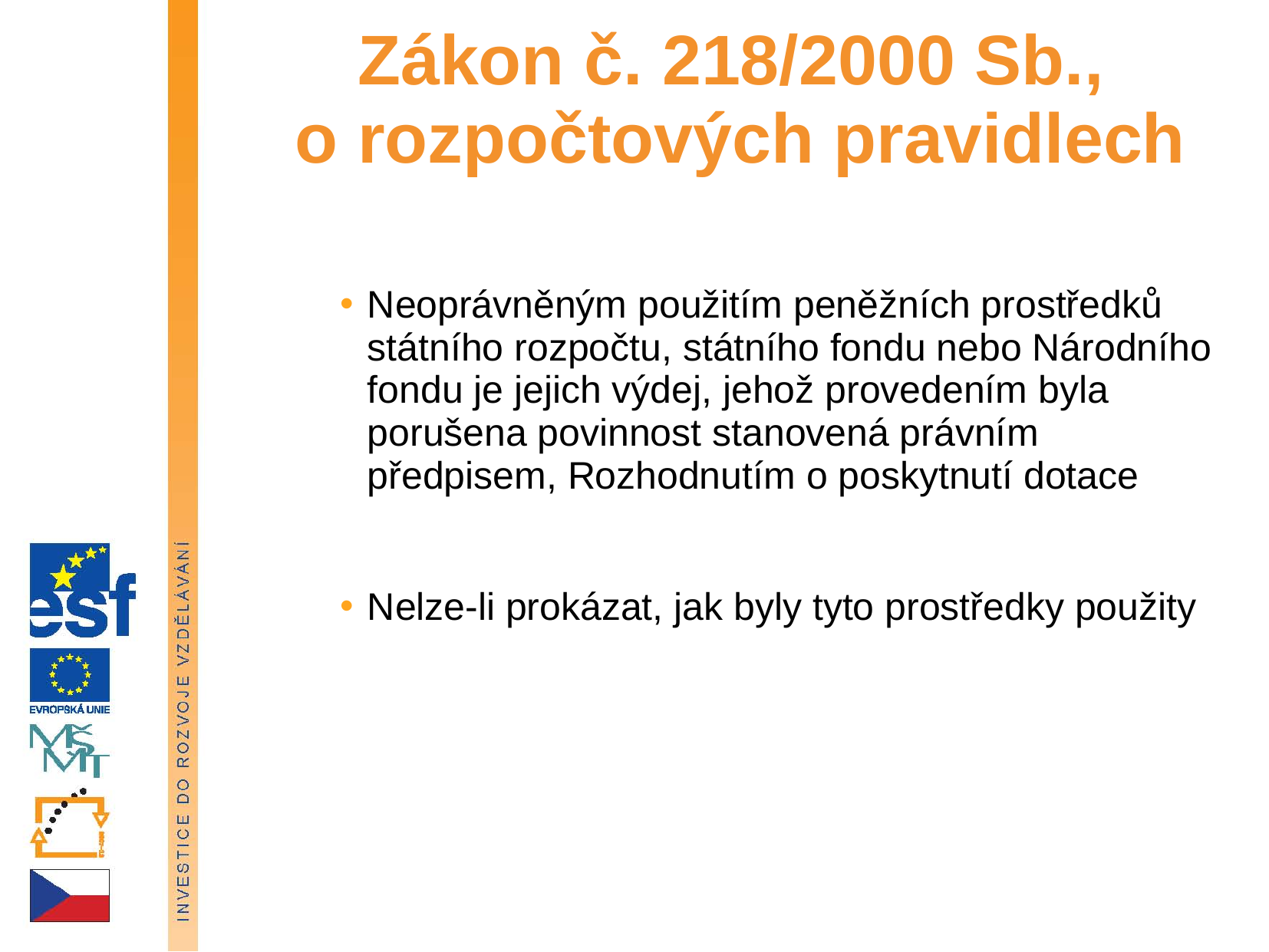

# Zákon č. 218/2000 Sb., o rozpočtových pravidlech
Neoprávněným použitím peněžních prostředků státního rozpočtu, státního fondu nebo Národního fondu je jejich výdej, jehož provedením byla porušena povinnost stanovená právním předpisem, Rozhodnutím o poskytnutí dotace

Nelze-li prokázat, jak byly tyto prostředky použity